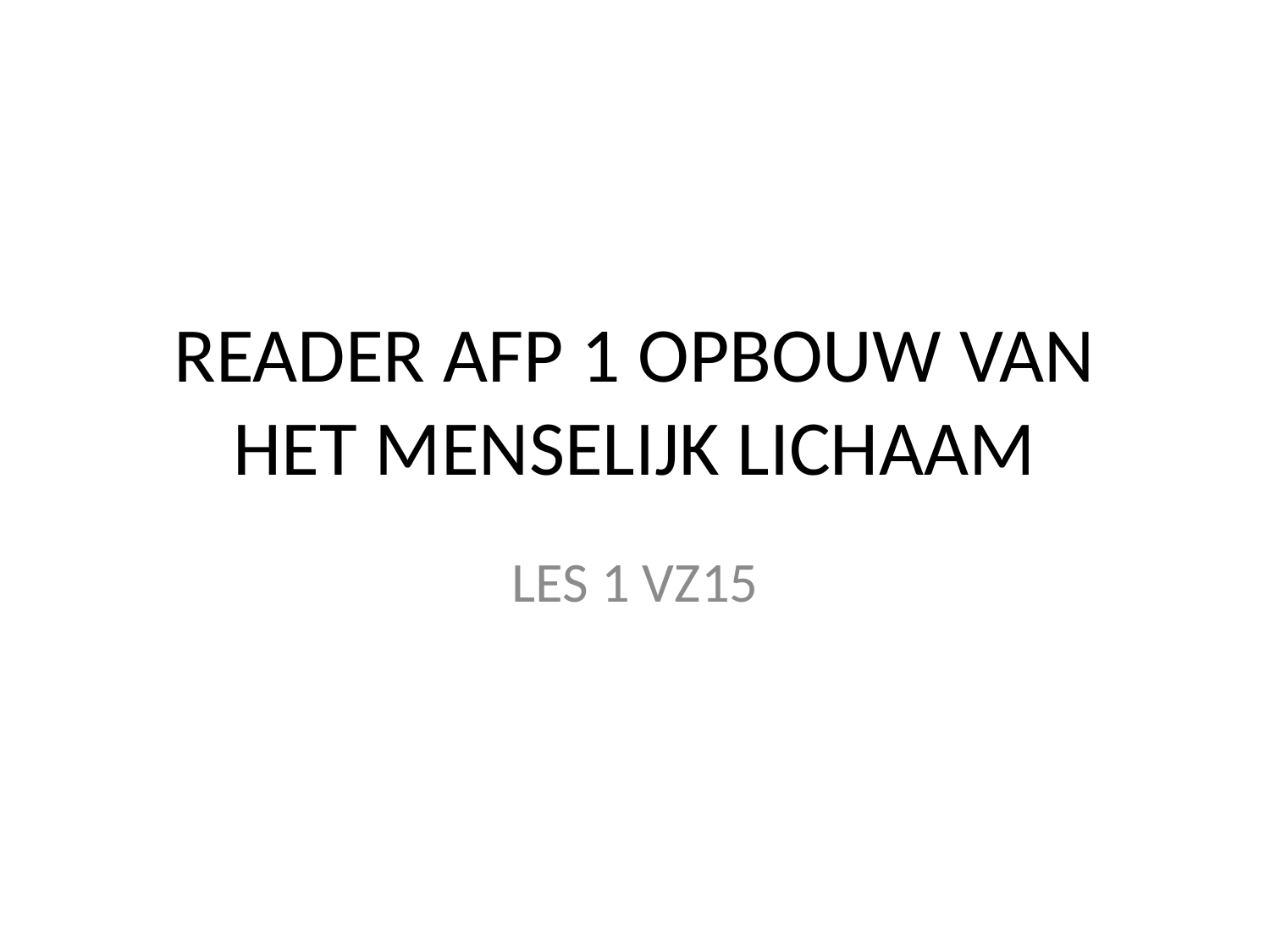

# READER AFP 1 OPBOUW VAN HET MENSELIJK LICHAAM
LES 1 VZ15